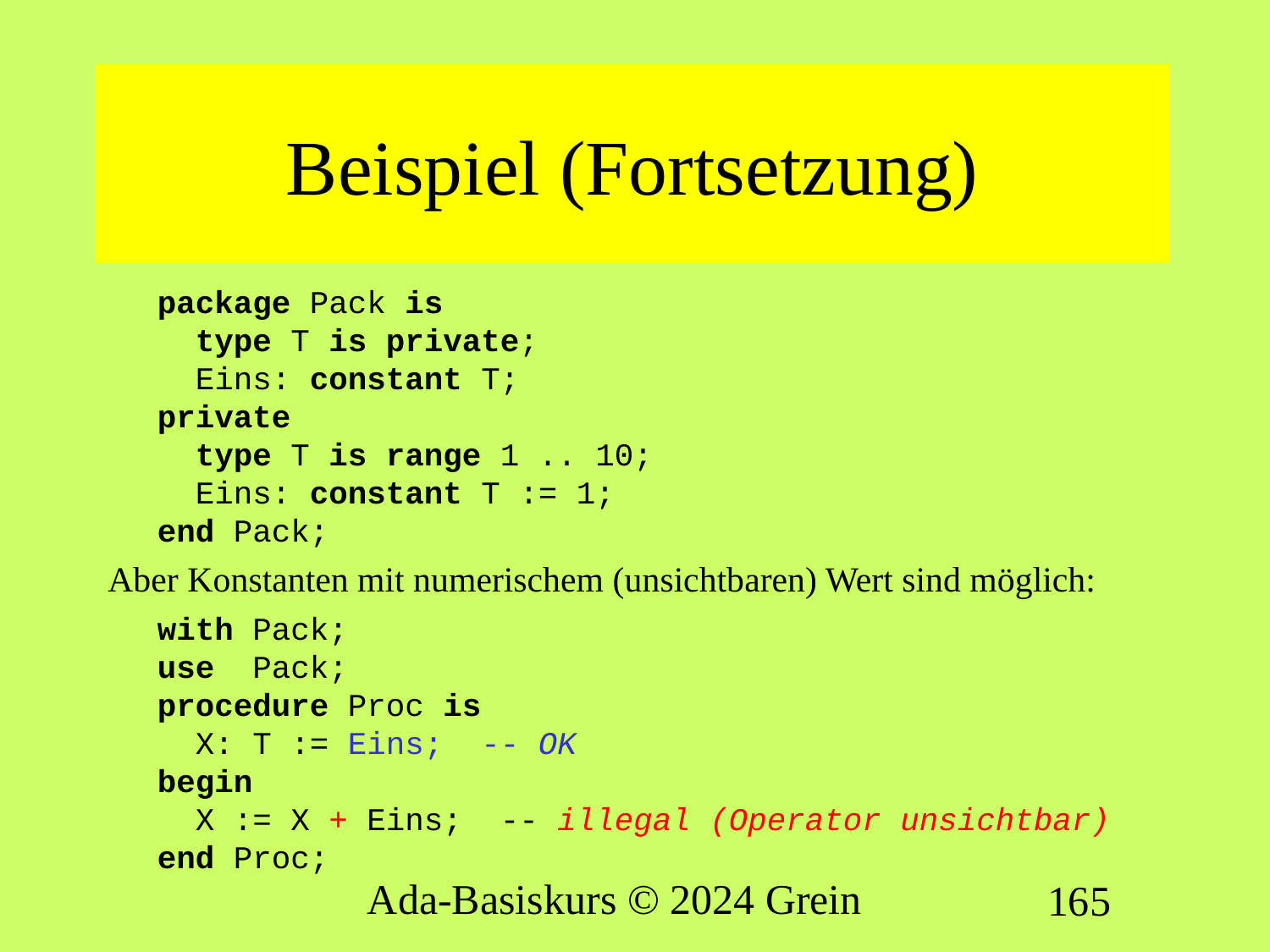

# Beispiel (Fortsetzung)
package Pack is
  type T is private;
  Eins: constant T;
private
  type T is range 1 .. 10;
  Eins: constant T := 1;
end Pack;
Aber Konstanten mit numerischem (unsichtbaren) Wert sind möglich:
with Pack;
use  Pack;
procedure Proc is
  X: T := Eins;  -- OK
begin
  X := X + Eins;  -- illegal (Operator unsichtbar)
end Proc;
Ada-Basiskurs © 2024 Grein
165